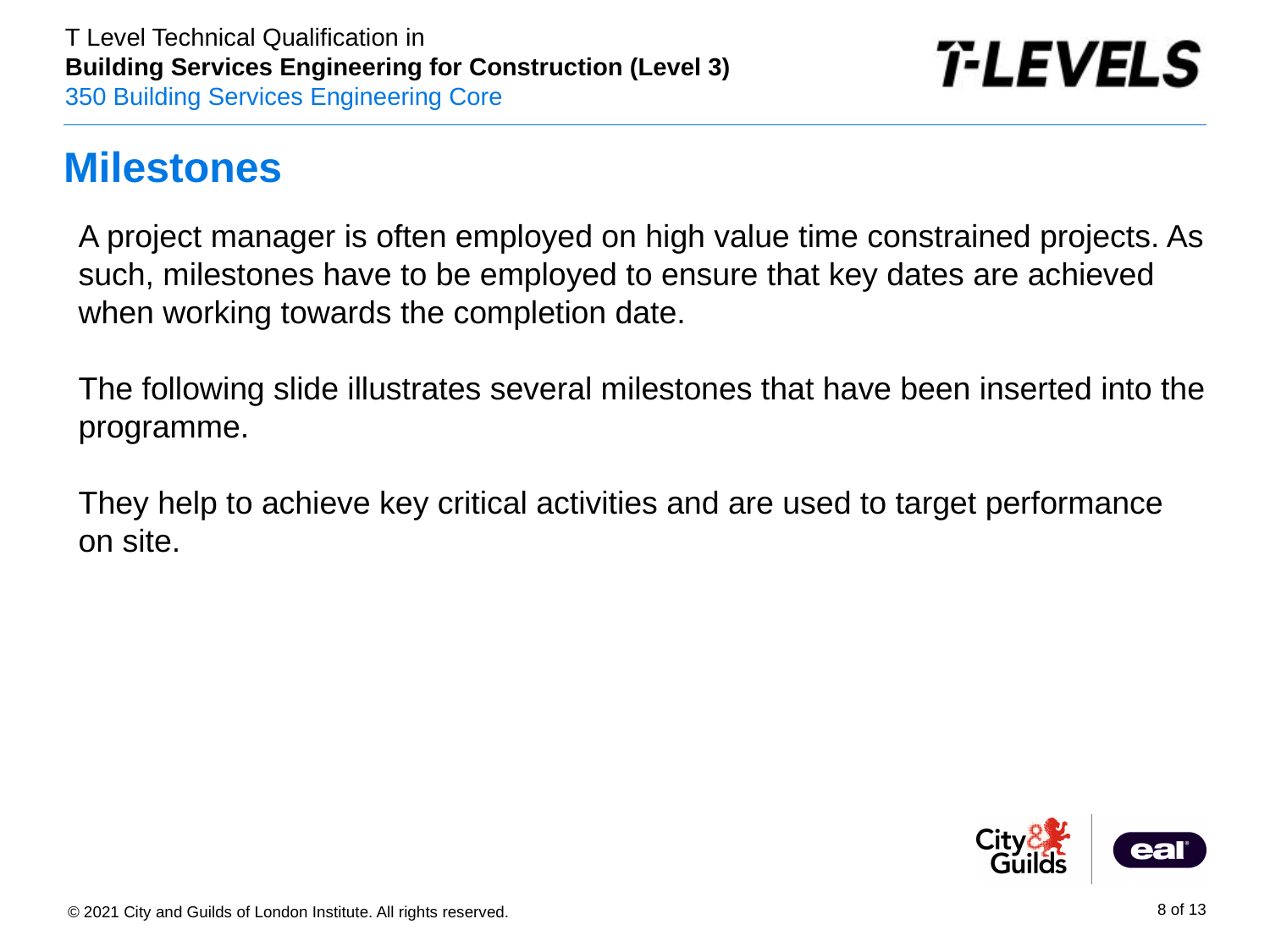

# Milestones

PowerPoint presentation
A project manager is often employed on high value time constrained projects. As such, milestones have to be employed to ensure that key dates are achieved when working towards the completion date.

The following slide illustrates several milestones that have been inserted into the programme.

They help to achieve key critical activities and are used to target performance on site.